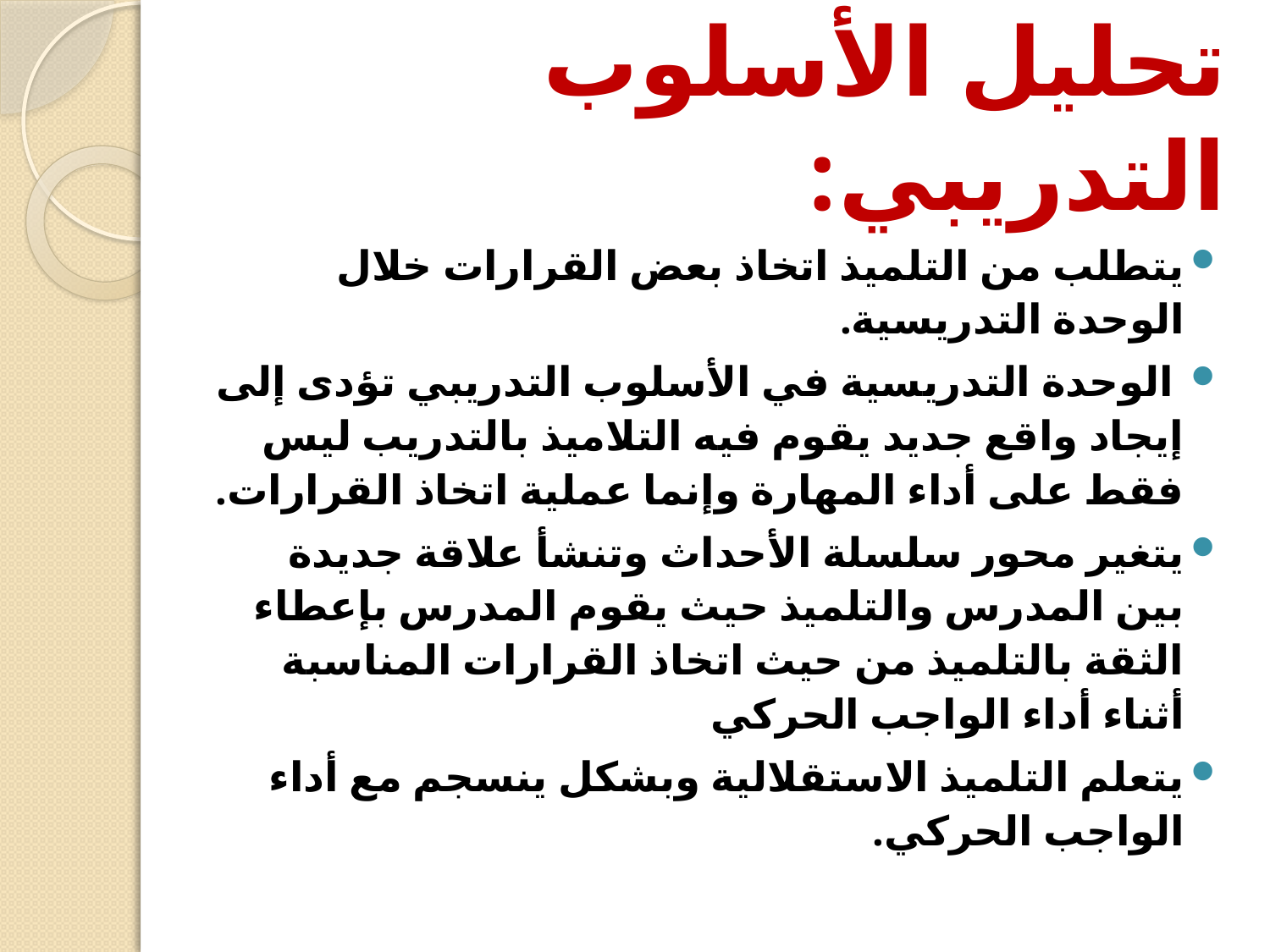

# تحليل الأسلوب التدريبي:
يتطلب من التلميذ اتخاذ بعض القرارات خلال الوحدة التدريسية.
 الوحدة التدريسية في الأسلوب التدريبي تؤدى إلى إيجاد واقع جديد يقوم فيه التلاميذ بالتدريب ليس فقط على أداء المهارة وإنما عملية اتخاذ القرارات.
يتغير محور سلسلة الأحداث وتنشأ علاقة جديدة بين المدرس والتلميذ حيث يقوم المدرس بإعطاء الثقة بالتلميذ من حيث اتخاذ القرارات المناسبة أثناء أداء الواجب الحركي
يتعلم التلميذ الاستقلالية وبشكل ينسجم مع أداء الواجب الحركي.